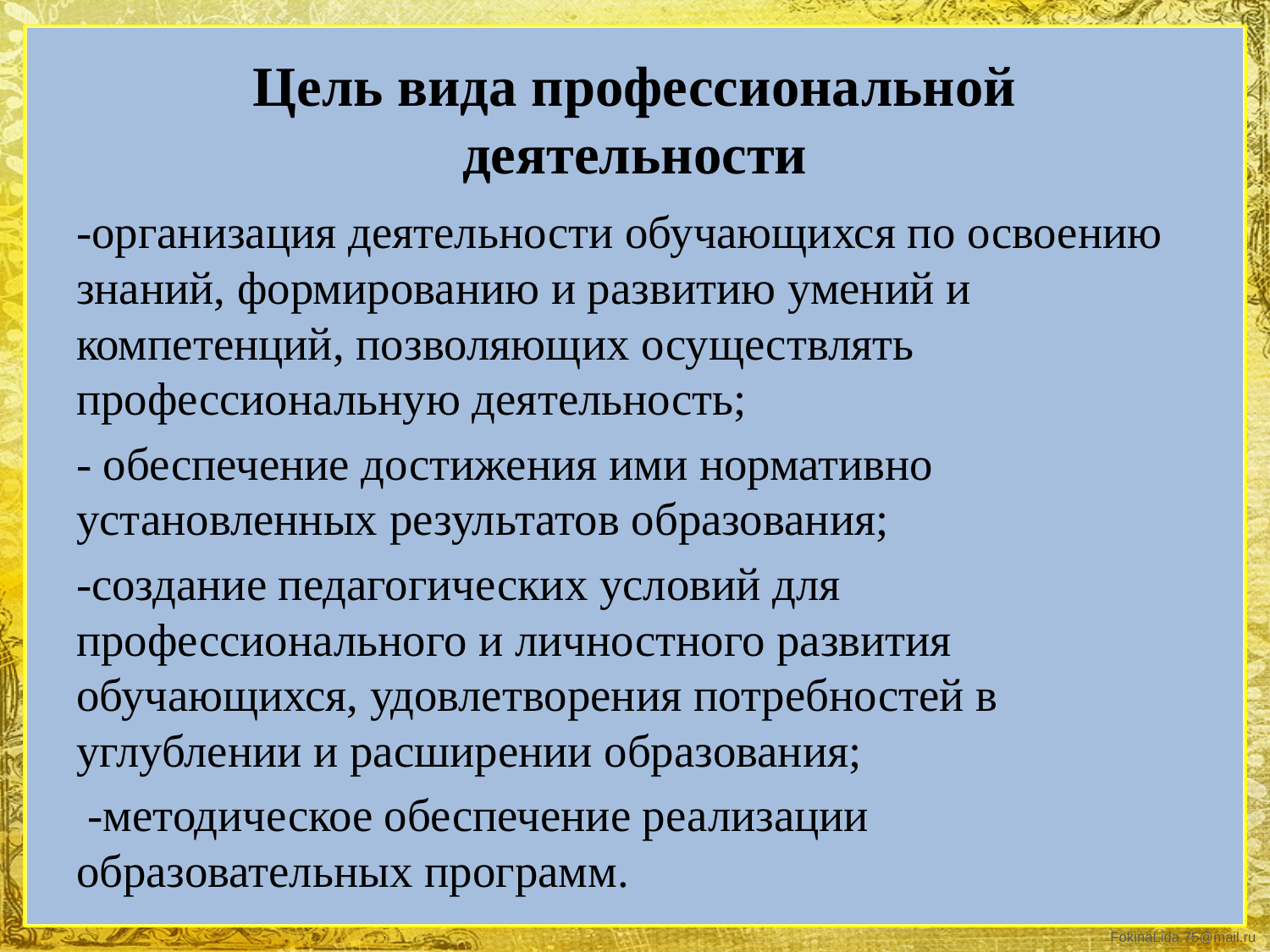

# Цель вида профессиональной деятельности
-организация деятельности обучающихся по освоению знаний, формированию и развитию умений и компетенций, позволяющих осуществлять профессиональную деятельность;
- обеспечение достижения ими нормативно установленных результатов образования;
-создание педагогических условий для профессионального и личностного развития обучающихся, удовлетворения потребностей в углублении и расширении образования;
 -методическое обеспечение реализации образовательных программ.